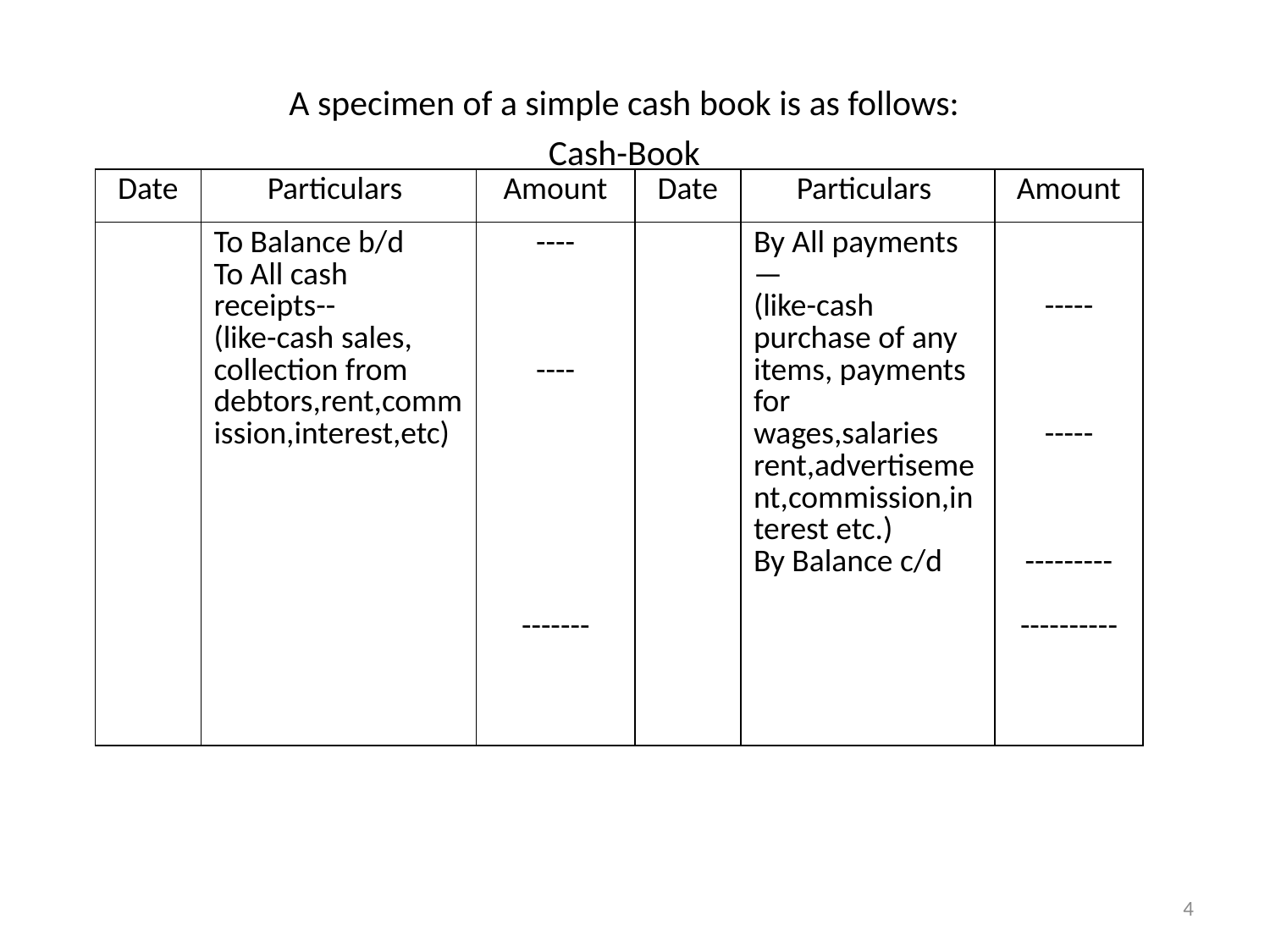

A specimen of a simple cash book is as follows:
Cash-Book

| Date | Particulars | Amount | Date | Particulars | Amount |
| --- | --- | --- | --- | --- | --- |
|  | To Balance b/d To All cash receipts-- (like-cash sales, collection from debtors,rent,commission,interest,etc) | ---- ---- ------- |  | By All payments— (like-cash purchase of any items, payments for wages,salaries rent,advertisement,commission,interest etc.) By Balance c/d | ----- ----- --------- ---------- |
|  |  |  |  |  |  |
| --- | --- | --- | --- | --- | --- |
|  |  |  |  |  |  |
4